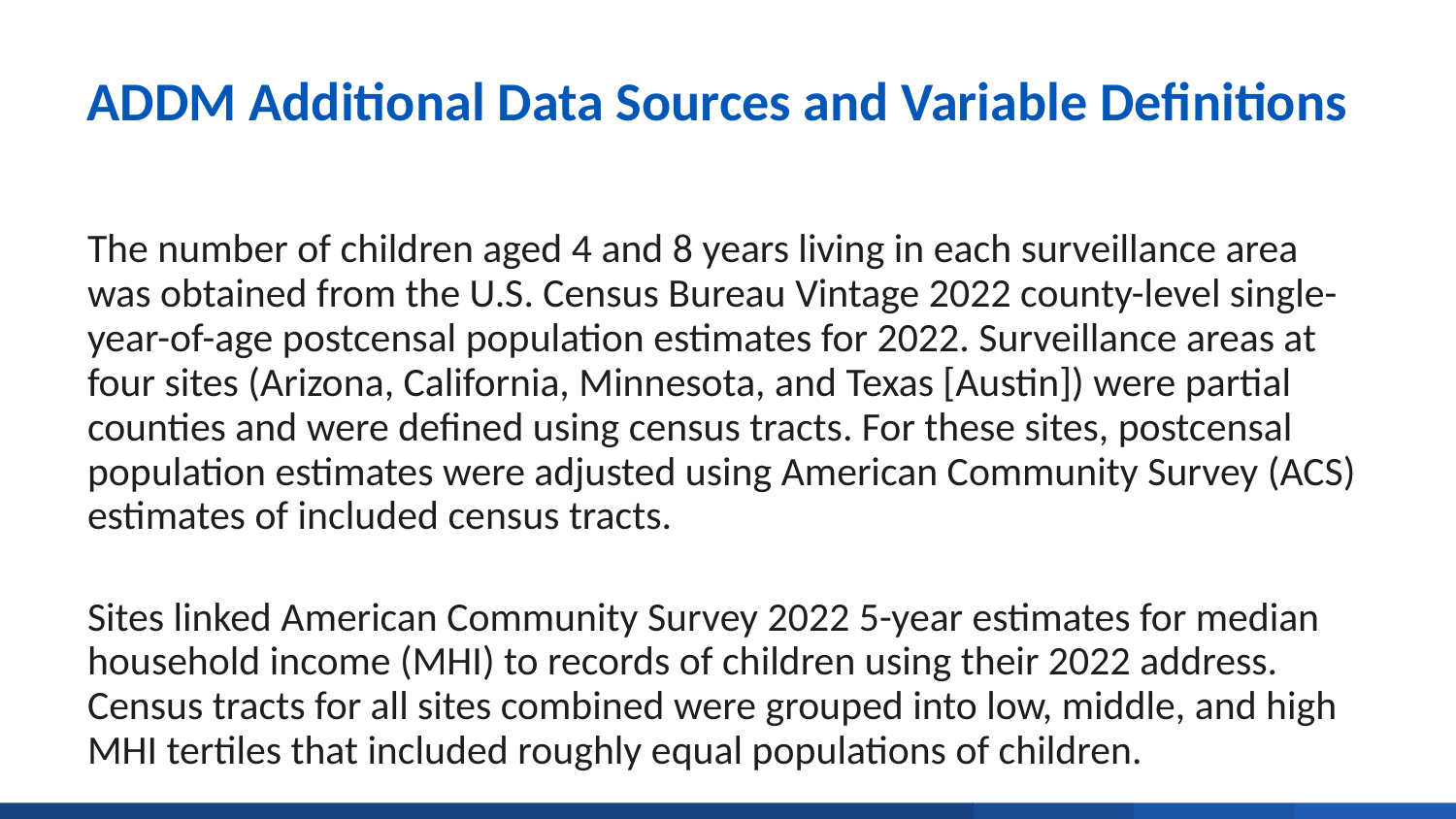

# ADDM Additional Data Sources and Variable Definitions
The number of children aged 4 and 8 years living in each surveillance area was obtained from the U.S. Census Bureau Vintage 2022 county-level single-year-of-age postcensal population estimates for 2022. Surveillance areas at four sites (Arizona, California, Minnesota, and Texas [Austin]) were partial counties and were defined using census tracts. For these sites, postcensal population estimates were adjusted using American Community Survey (ACS) estimates of included census tracts.
Sites linked American Community Survey 2022 5-year estimates for median household income (MHI) to records of children using their 2022 address. Census tracts for all sites combined were grouped into low, middle, and high MHI tertiles that included roughly equal populations of children.